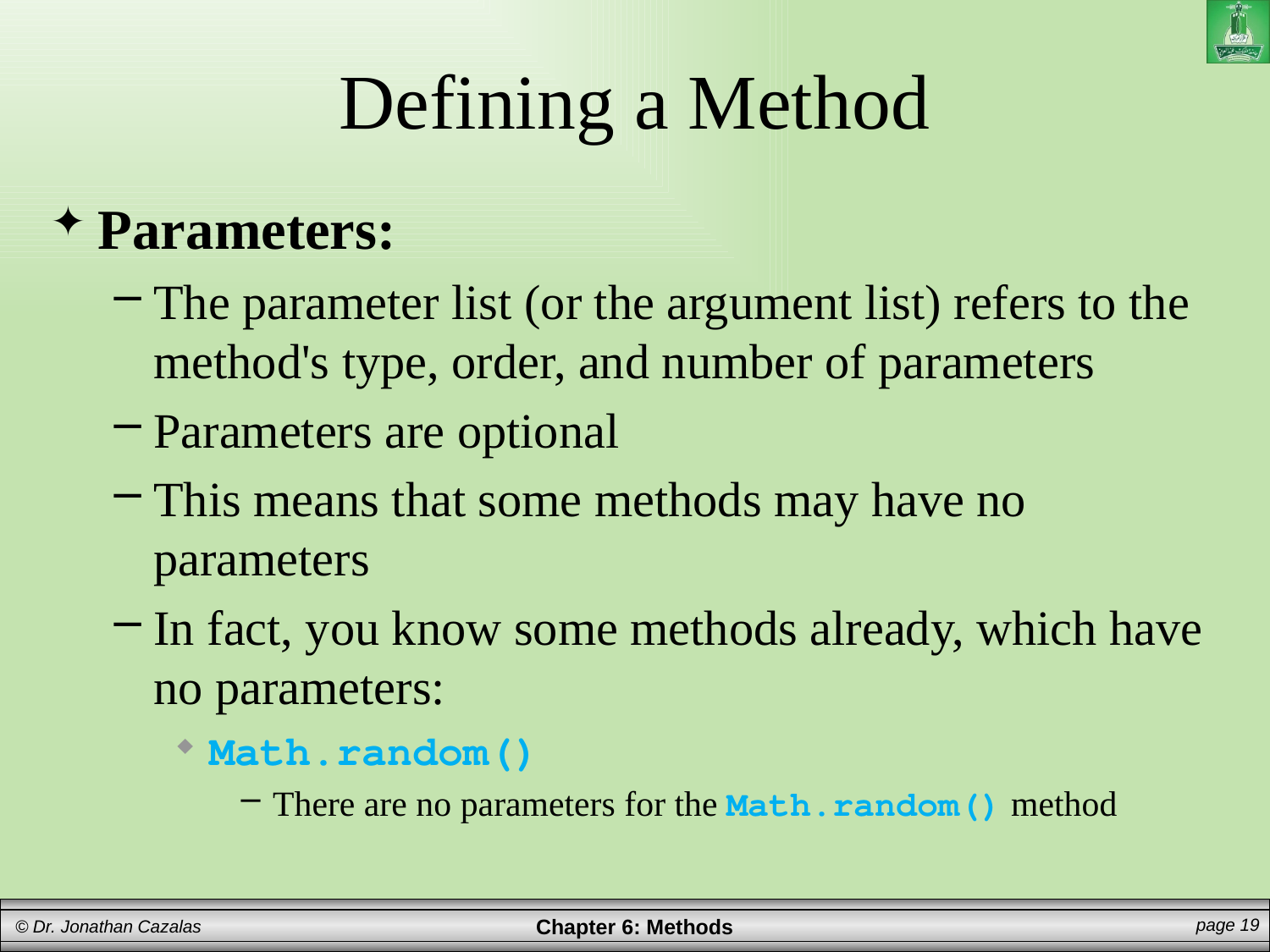

# Defining a Method
Parameters:
The parameter list (or the argument list) refers to the method's type, order, and number of parameters
Parameters are optional
This means that some methods may have no parameters
In fact, you know some methods already, which have no parameters:
Math.random()
There are no parameters for the Math.random() method